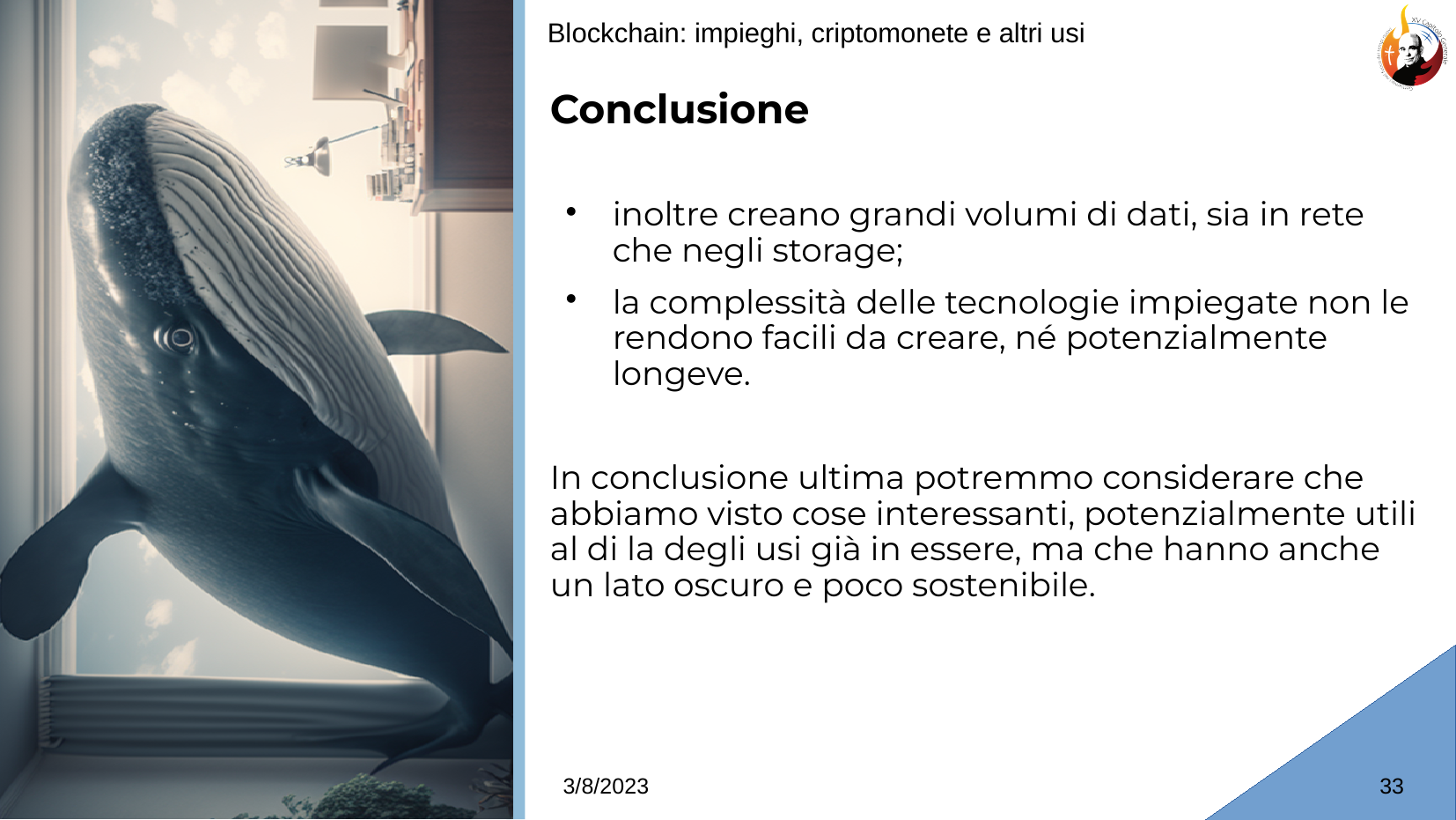

Blockchain: impieghi, criptomonete e altri usi
# Conclusione
inoltre creano grandi volumi di dati, sia in rete che negli storage;
la complessità delle tecnologie impiegate non le rendono facili da creare, né potenzialmente longeve.

In conclusione ultima potremmo considerare che abbiamo visto cose interessanti, potenzialmente utili al di la degli usi già in essere, ma che hanno anche un lato oscuro e poco sostenibile.